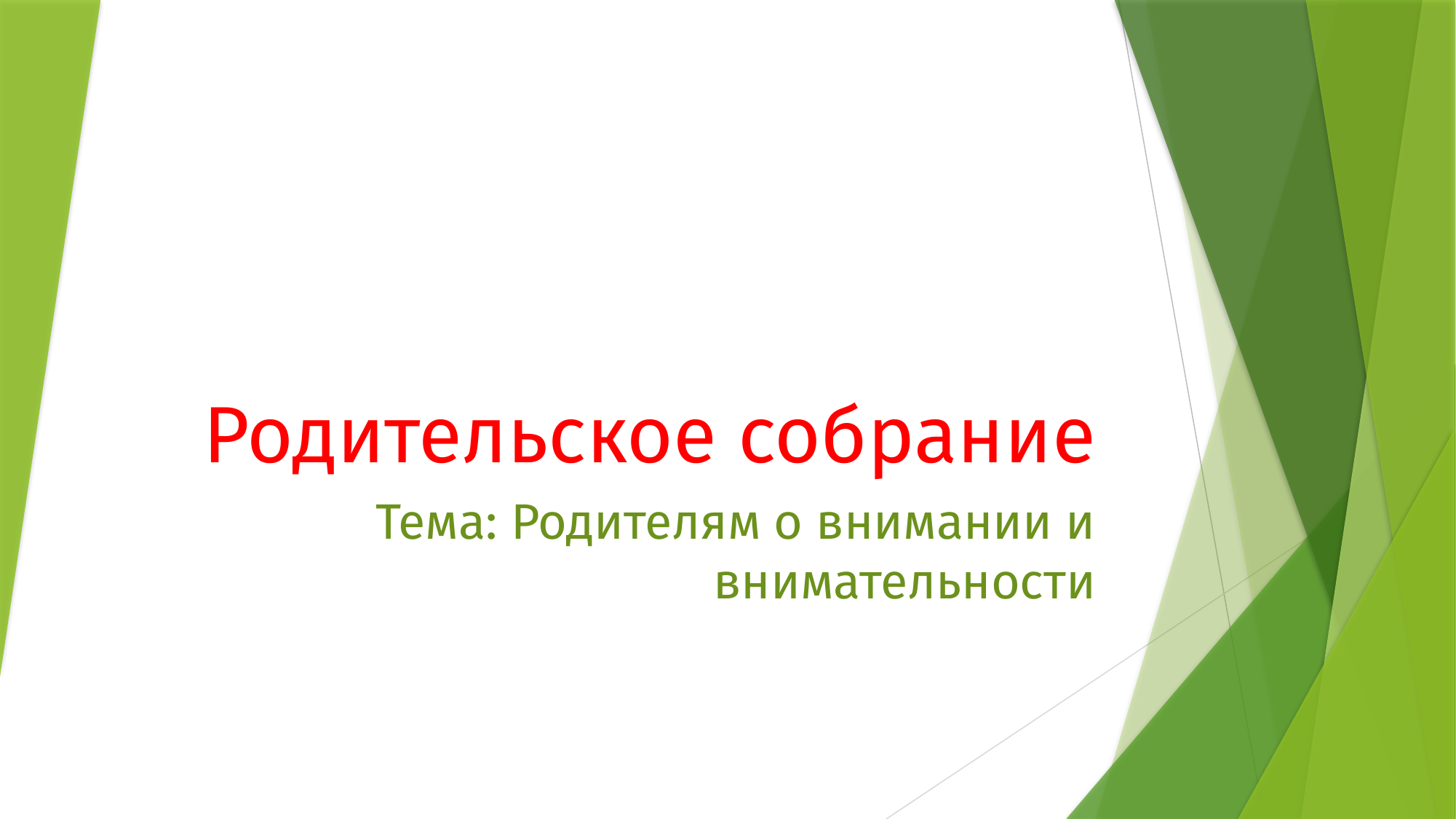

# Родительское собрание
Тема: Родителям о внимании и внимательности